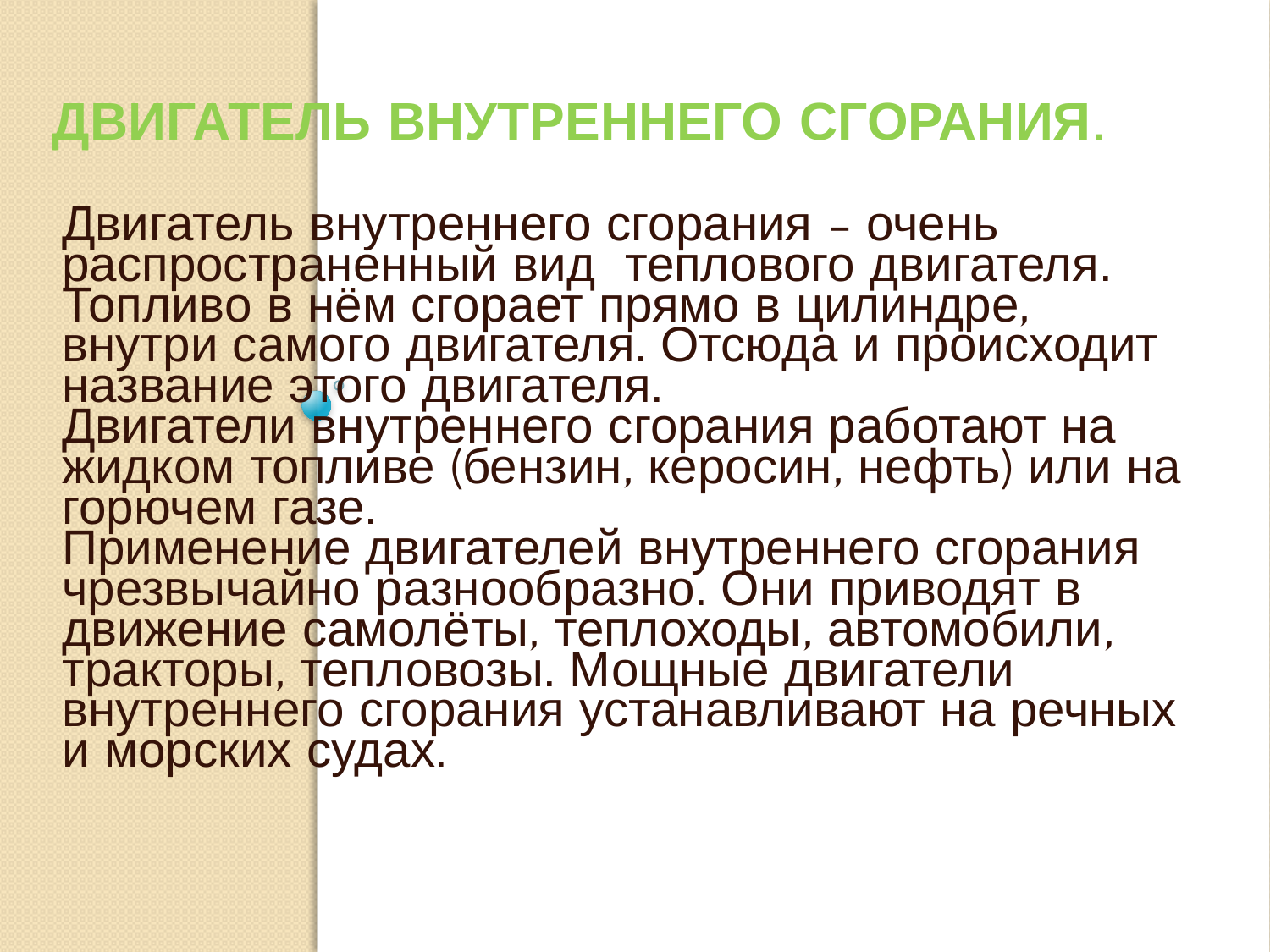

# Двигатель внутреннего сгорания.
Двигатель внутреннего сгорания – очень распространенный вид  теплового двигателя. Топливо в нём сгорает прямо в цилиндре, внутри самого двигателя. Отсюда и происходит название этого двигателя.
Двигатели внутреннего сгорания работают на жидком топливе (бензин, керосин, нефть) или на горючем газе.
Применение двигателей внутреннего сгорания чрезвычайно разнообразно. Они приводят в движение самолёты, теплоходы, автомобили, тракторы, тепловозы. Мощные двигатели внутреннего сгорания устанавливают на речных и морских судах.